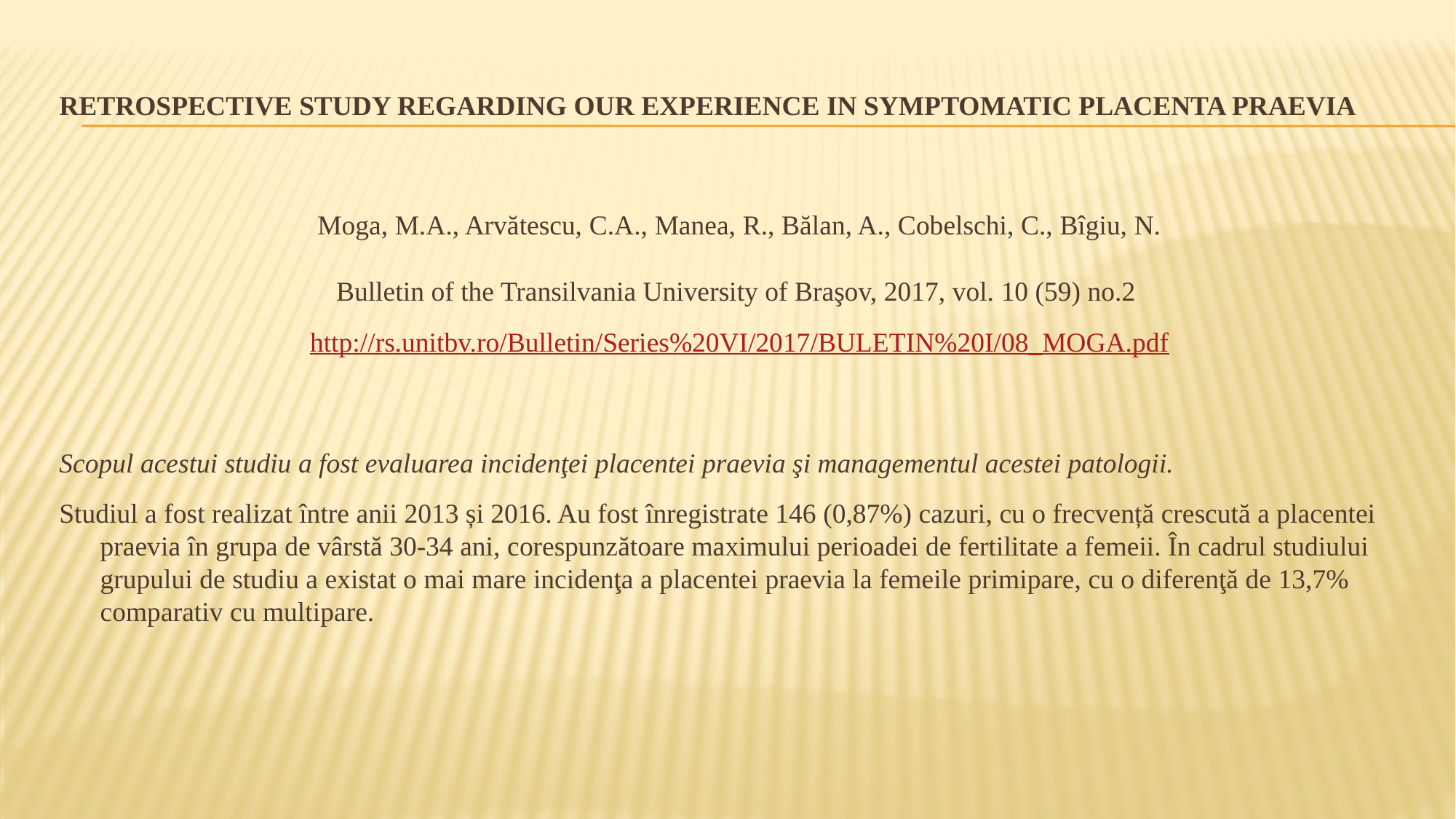

# RETROSPECTIVE STUDY REGARDING OUR EXPERIENCE IN SYMPTOMATIC PLACENTA PRAEVIA
Moga, M.A., Arvătescu, C.A., Manea, R., Bălan, A., Cobelschi, C., Bîgiu, N.
Bulletin of the Transilvania University of Braşov, 2017, vol. 10 (59) no.2
http://rs.unitbv.ro/Bulletin/Series%20VI/2017/BULETIN%20I/08_MOGA.pdf

Scopul acestui studiu a fost evaluarea incidenţei placentei praevia şi managementul acestei patologii.
Studiul a fost realizat între anii 2013 și 2016. Au fost înregistrate 146 (0,87%) cazuri, cu o frecvență crescută a placentei  praevia în grupa de vârstă 30-34 ani, corespunzătoare maximului perioadei de fertilitate a femeii. În cadrul studiului grupului de studiu a existat o mai mare incidenţa a placentei praevia la femeile primipare, cu o diferenţă de 13,7% comparativ cu multipare.